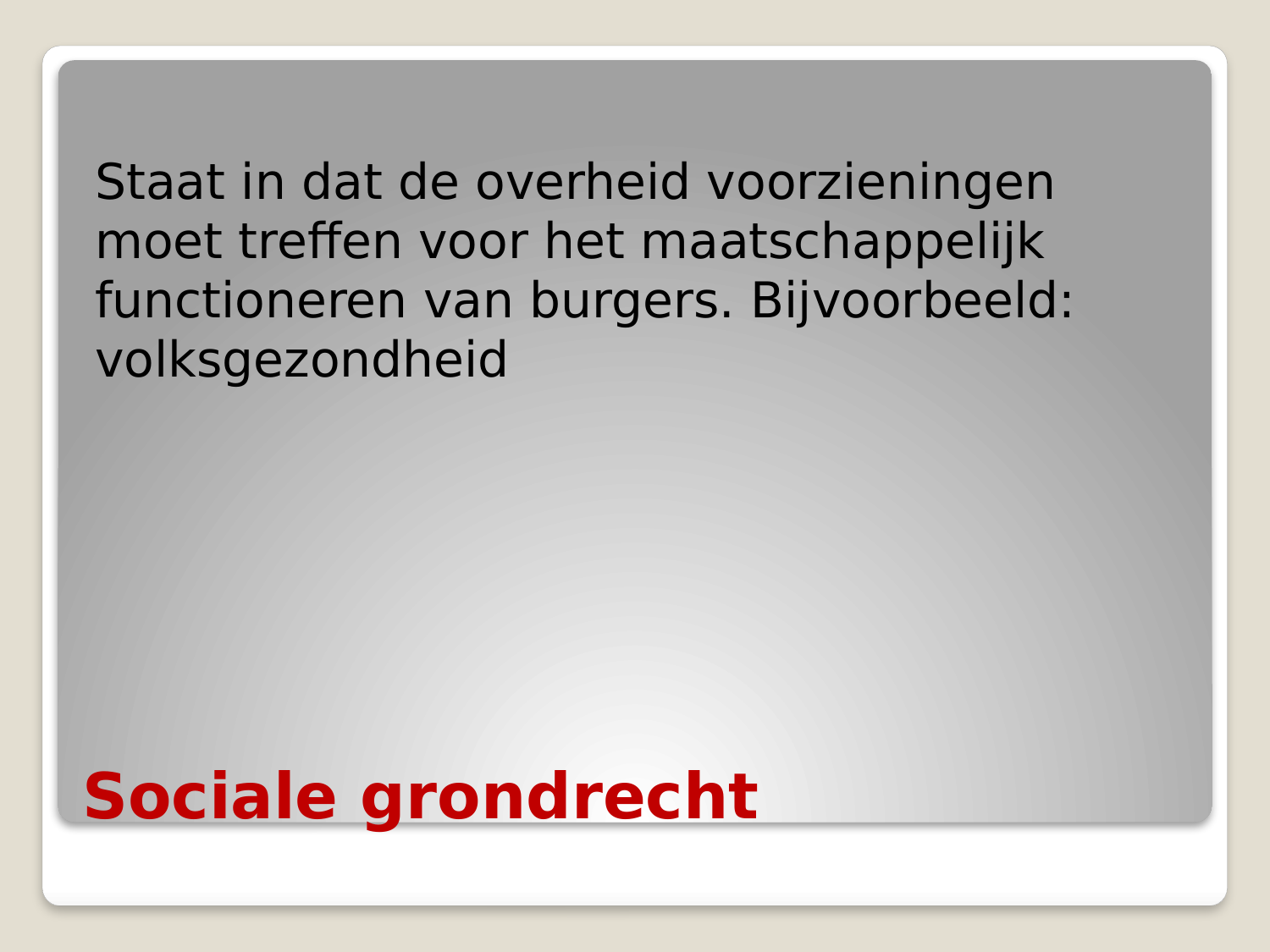

Staat in dat de overheid voorzieningen moet treffen voor het maatschappelijk functioneren van burgers. Bijvoorbeeld: volksgezondheid
# Sociale grondrecht